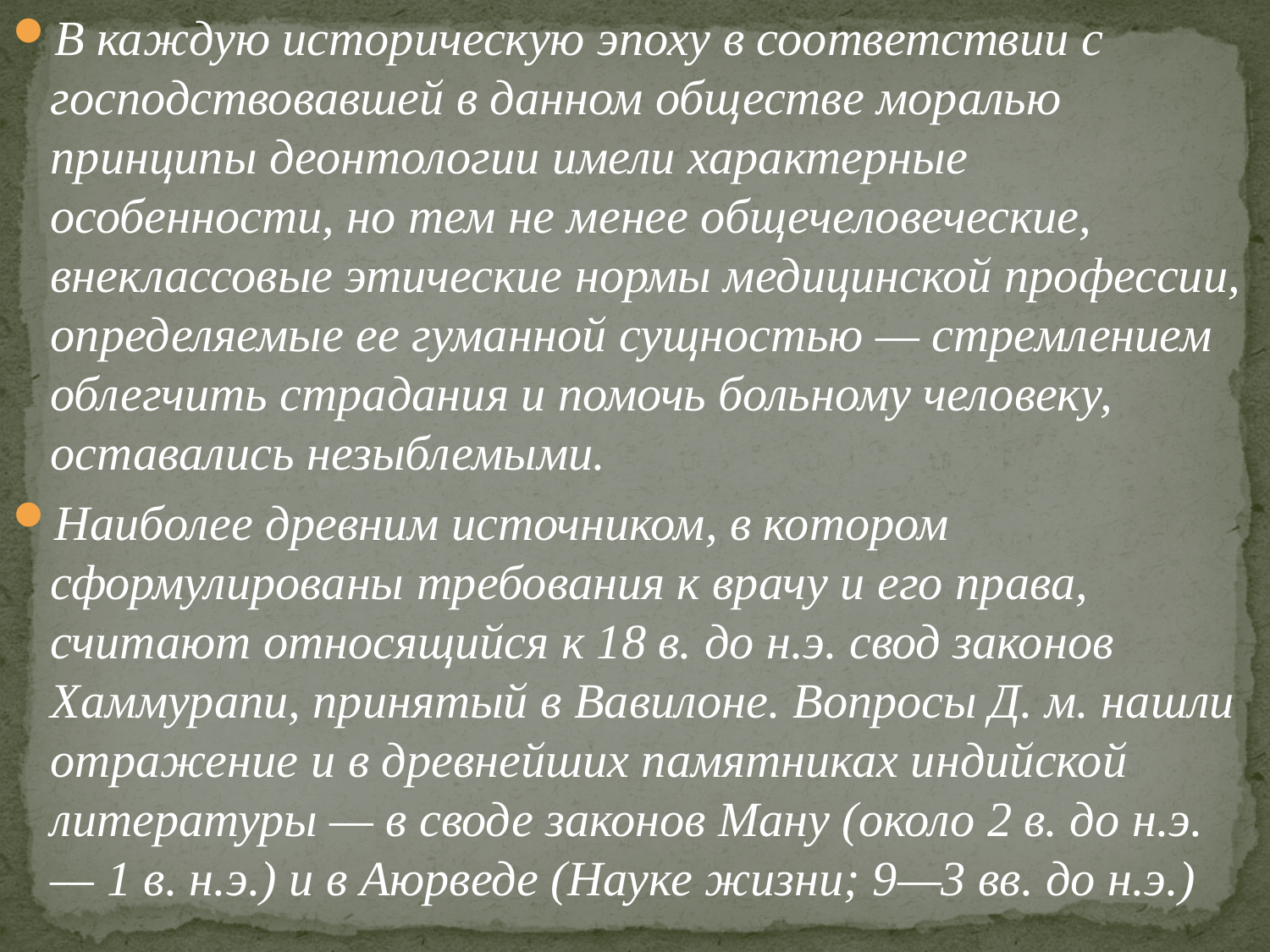

В каждую историческую эпоху в соответствии с господствовавшей в данном обществе моралью принципы деонтологии имели характерные особенности, но тем не менее общечеловеческие, внеклассовые этические нормы медицинской профессии, определяемые ее гуманной сущностью — стремлением облегчить страдания и помочь больному человеку, оставались незыблемыми.
Наиболее древним источником, в котором сформулированы требования к врачу и его права, считают относящийся к 18 в. до н.э. свод законов Хаммурапи, принятый в Вавилоне. Вопросы Д. м. нашли отражение и в древнейших памятниках индийской литературы — в своде законов Ману (около 2 в. до н.э. — 1 в. н.э.) и в Аюрведе (Науке жизни; 9—3 вв. до н.э.)